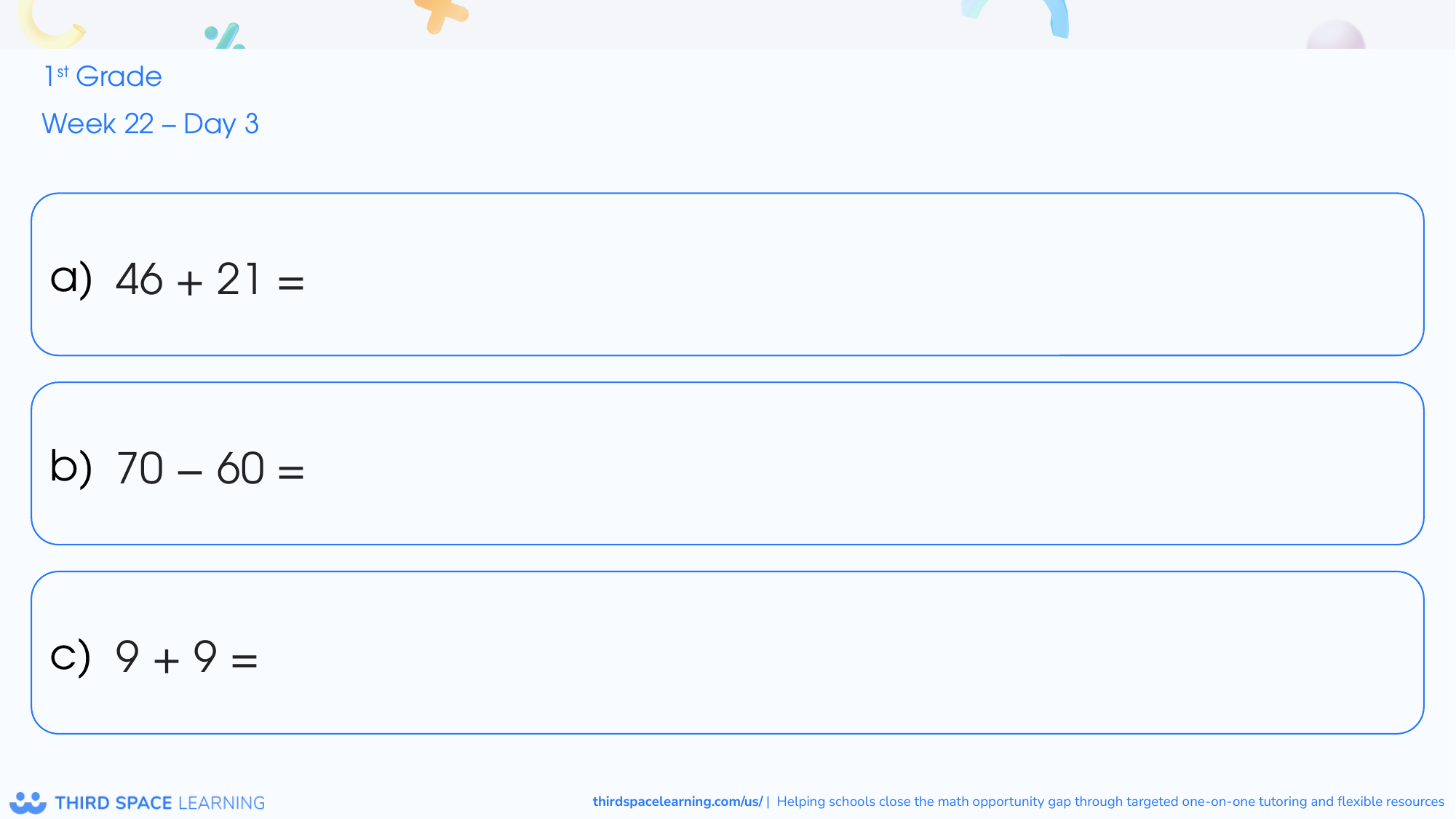

1st Grade
Week 22 – Day 3
46 + 21 =
70 − 60 =
9 + 9 =